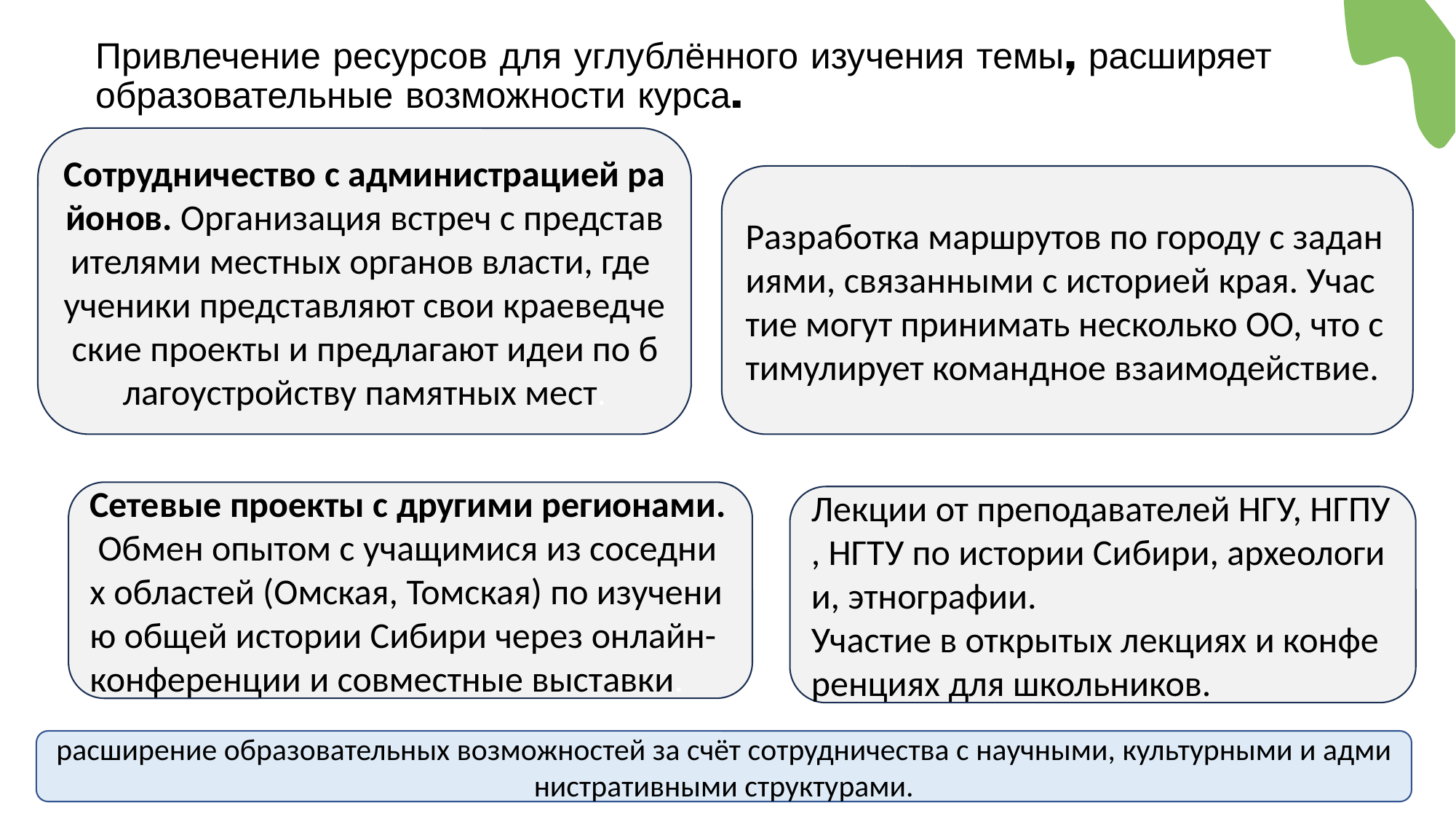

# Привлечение ресурсов для углублённого изучения темы, расширяет образовательные возможности курса.
Сотрудничество с администрацией районов. Организация встреч с представителями местных органов власти, где ученики представляют свои краеведческие проекты и предлагают идеи по благоустройству памятных мест.
Разработка маршрутов по городу с заданиями, связанными с историей края. Участие могут принимать несколько ОО, что стимулирует командное взаимодействие.
Сетевые проекты с другими регионами. Обмен опытом с учащимися из соседних областей (Омская, Томская) по изучению общей истории Сибири через онлайн-конференции и совместные выставки.
Лекции от преподавателей НГУ, НГПУ, НГТУ по истории Сибири, археологии, этнографии.
Участие в открытых лекциях и конференциях для школьников.
расширение образовательных возможностей за счёт сотрудничества с научными, культурными и административными структурами.